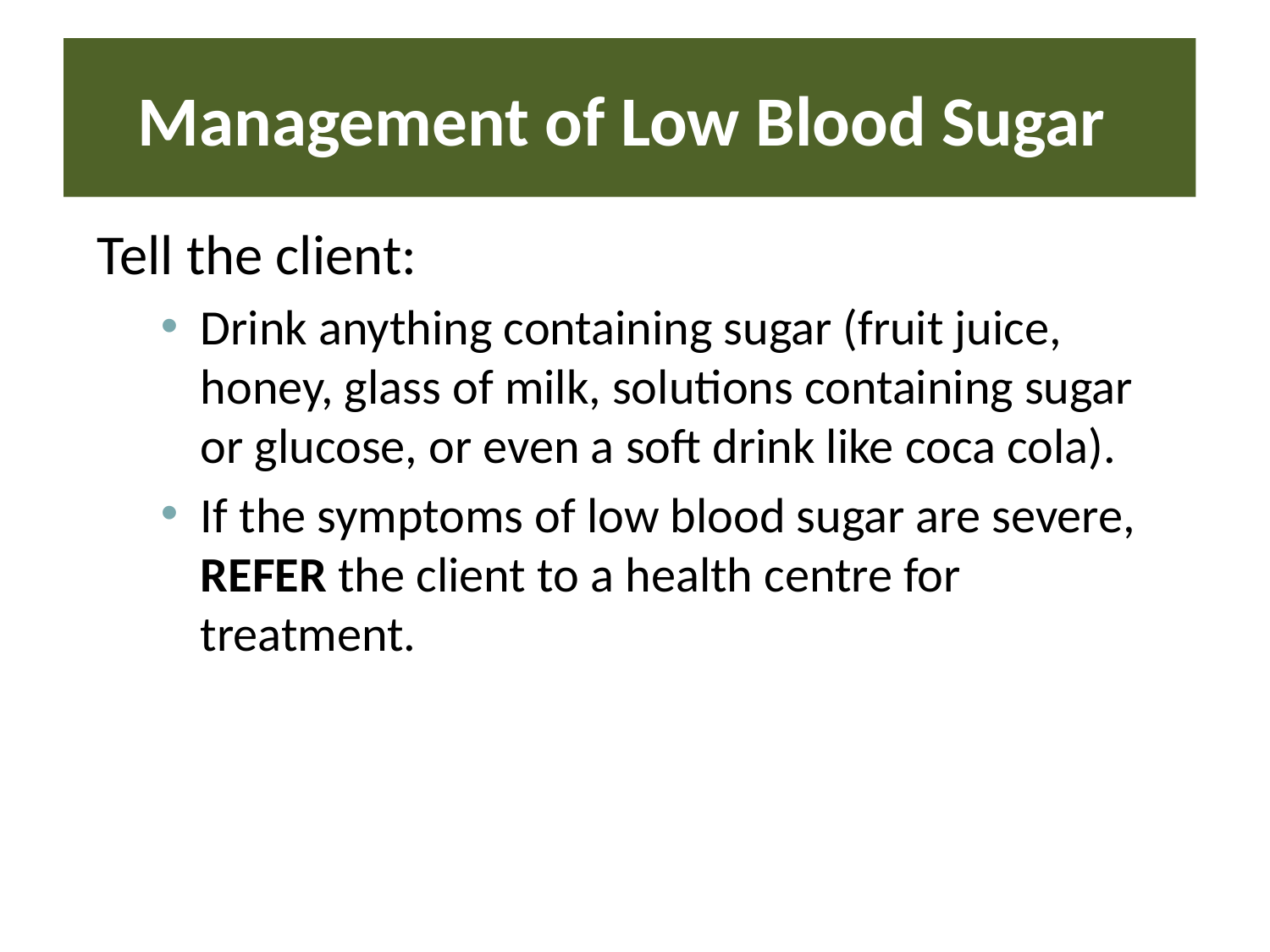

# Management of Low Blood Sugar
Tell the client:
Drink anything containing sugar (fruit juice, honey, glass of milk, solutions containing sugar or glucose, or even a soft drink like coca cola).
If the symptoms of low blood sugar are severe, REFER the client to a health centre for treatment.